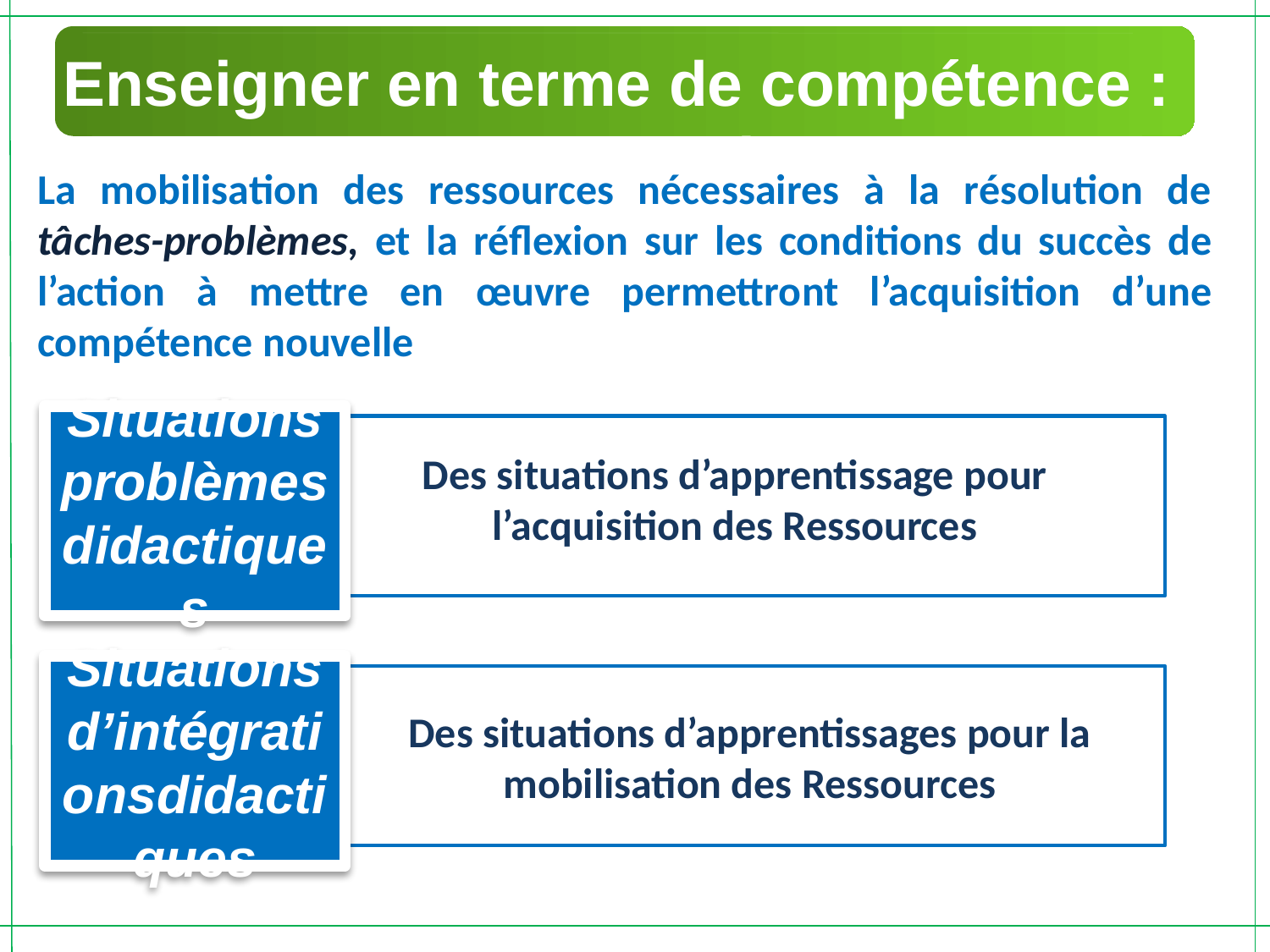

Enseigner en terme de compétence : c’est quoi
La mobilisation des ressources nécessaires à la résolution de tâches-problèmes, et la réflexion sur les conditions du succès de l’action à mettre en œuvre permettront l’acquisition d’une compétence nouvelle
Situations problèmes didactiques

Des situations d’apprentissage pour l’acquisition des Ressources
Situations d’intégrationsdidactiques
Des situations d’apprentissages pour la mobilisation des Ressources